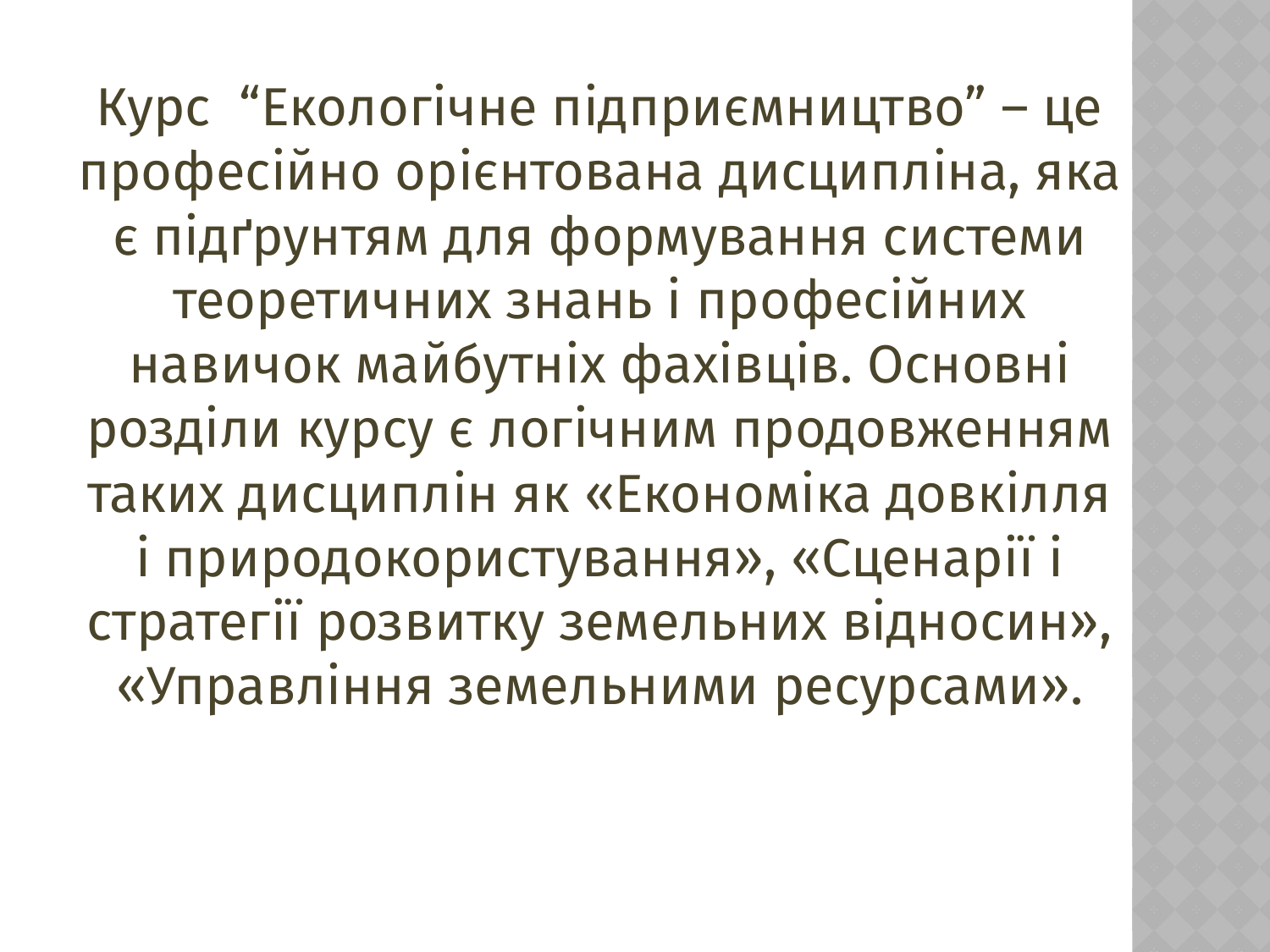

Курс  “Екологічне підприємництво” – це професійно орієнтована дисципліна, яка є підґрунтям для формування системи теоретичних знань і професійних навичок майбутніх фахівців. Основні розділи курсу є логічним продовженням таких дисциплін як «Економіка довкілля і природокористування», «Сценарії і стратегії розвитку земельних відносин», «Управління земельними ресурсами».